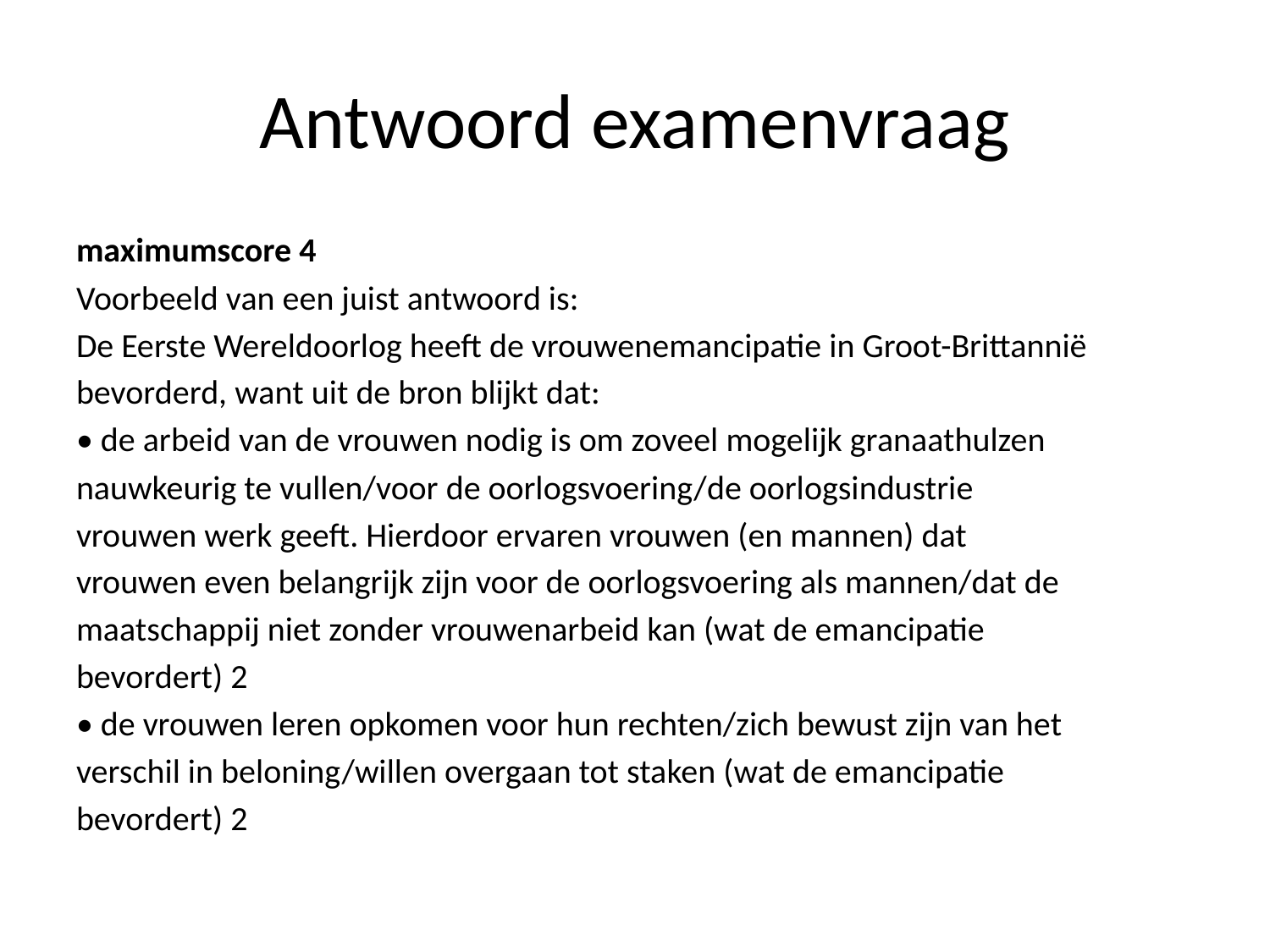

# Antwoord examenvraag
maximumscore 4
Voorbeeld van een juist antwoord is:
De Eerste Wereldoorlog heeft de vrouwenemancipatie in Groot-Brittannië
bevorderd, want uit de bron blijkt dat:
• de arbeid van de vrouwen nodig is om zoveel mogelijk granaathulzen
nauwkeurig te vullen/voor de oorlogsvoering/de oorlogsindustrie
vrouwen werk geeft. Hierdoor ervaren vrouwen (en mannen) dat
vrouwen even belangrijk zijn voor de oorlogsvoering als mannen/dat de
maatschappij niet zonder vrouwenarbeid kan (wat de emancipatie
bevordert) 2
• de vrouwen leren opkomen voor hun rechten/zich bewust zijn van het
verschil in beloning/willen overgaan tot staken (wat de emancipatie
bevordert) 2